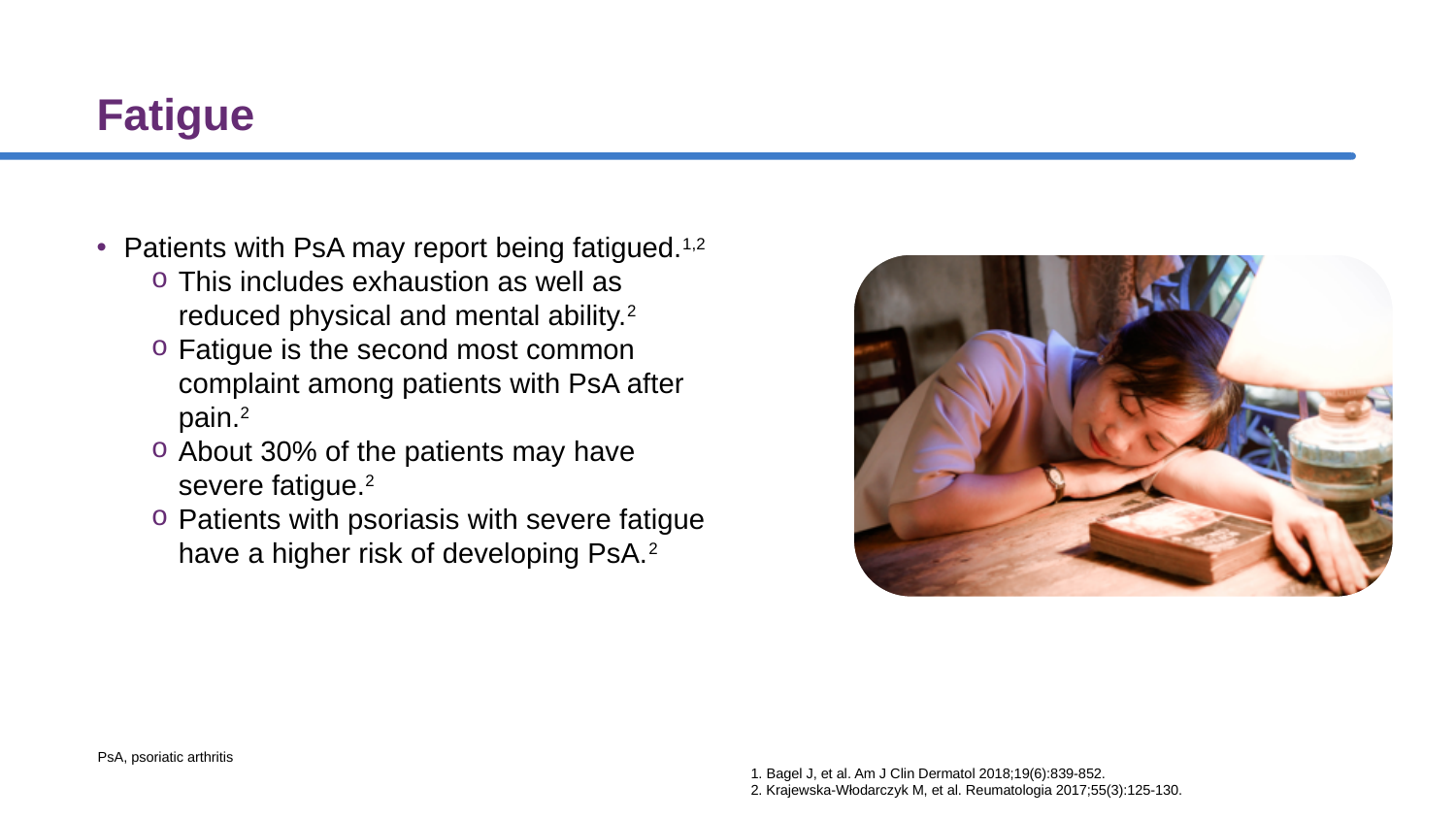

# Fatigue
Patients with PsA may report being fatigued.1,2
This includes exhaustion as well as reduced physical and mental ability.2
Fatigue is the second most common complaint among patients with PsA after pain.2
About 30% of the patients may have severe fatigue.2
Patients with psoriasis with severe fatigue have a higher risk of developing PsA.2

1. Bagel J, et al. Am J Clin Dermatol 2018;19(6):839-852.
2. Krajewska-Włodarczyk M, et al. Reumatologia 2017;55(3):125-130.

PsA, psoriatic arthritis